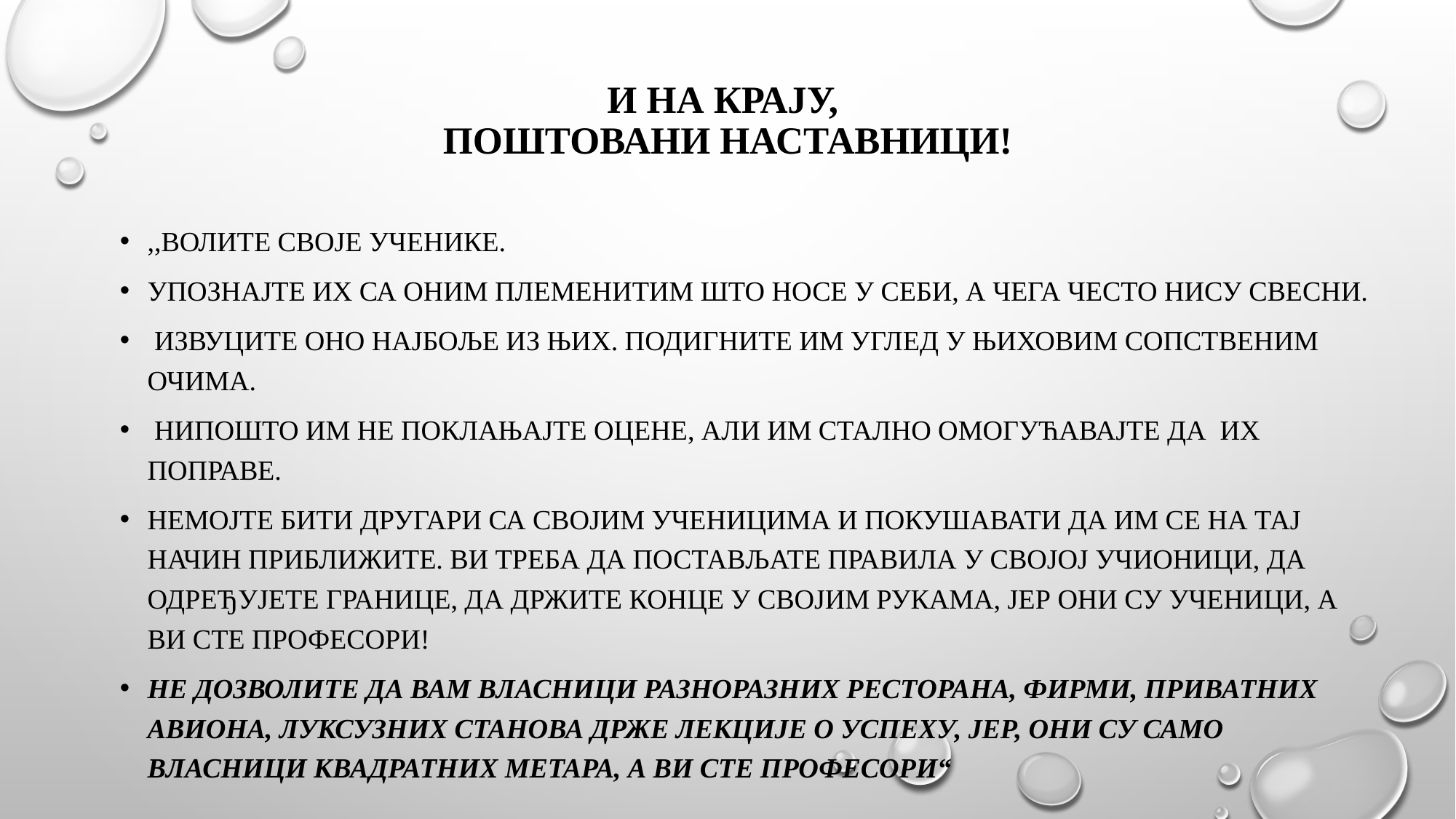

# И на крају, поштовани наставници!

,,Волите своје ученике.
Упознајте их са оним племенитим што носе у себи, а чега често нису свесни.
 Извуците оно најбоље из њих. Подигните им углед у њиховим сопственим очима.
 Нипошто им не поклањајте оцене, али им стално омогућавајте да  их поправе.
Немојте бити другари са својим ученицима и покушавати да им се на тај начин приближите. Ви треба да постављате правила у својој учионици, да одређујете границе, да држите конце у својим рукама, јер они су ученици, а ви сте професори!
Не дозволите да вам власници разноразних ресторана, фирми, приватних авиона, луксузних станова држе лекције о успеху, јер, они су само власници квадратних метара, а ви сте професори“